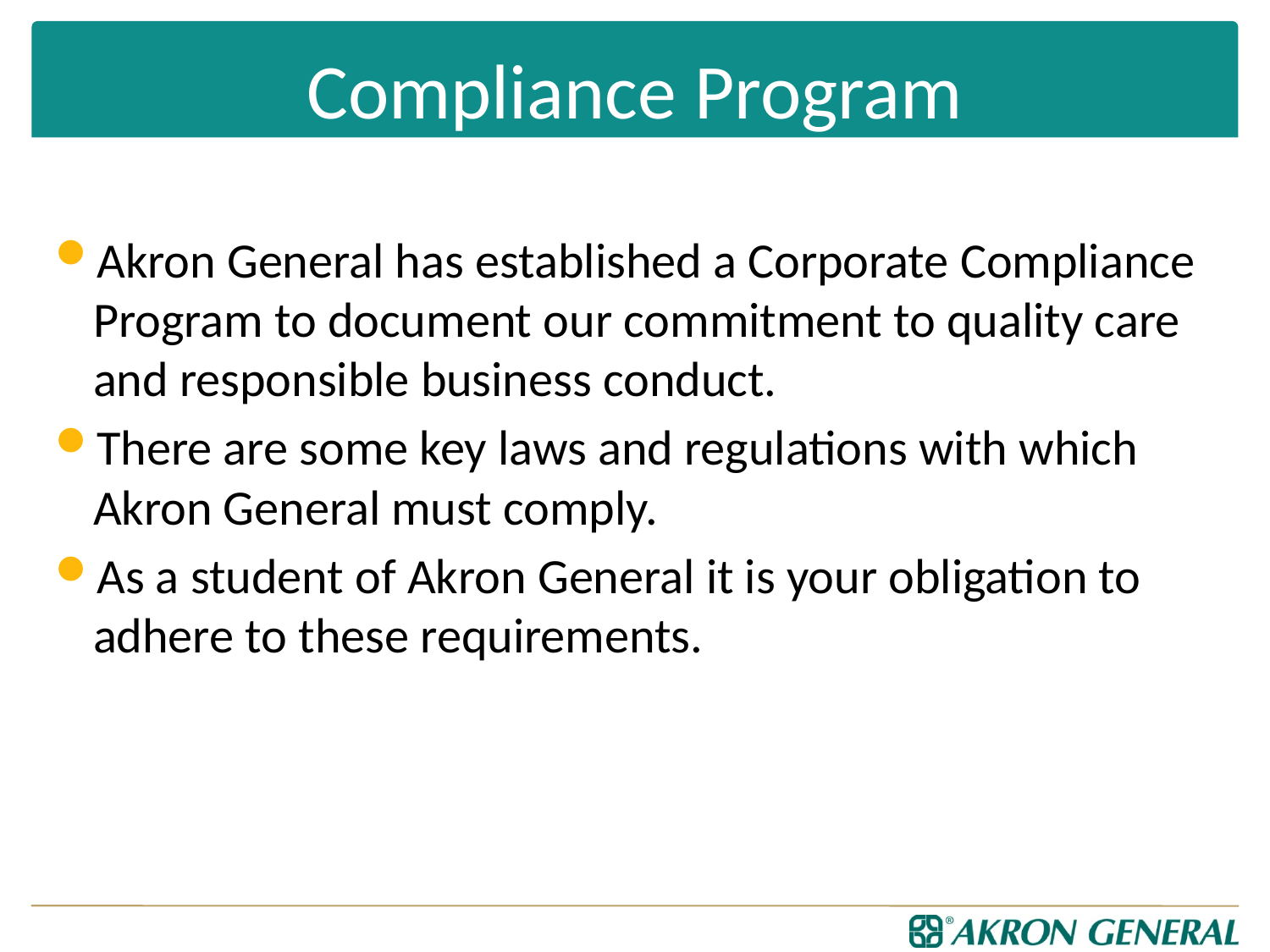

# Compliance Program
Akron General has established a Corporate Compliance Program to document our commitment to quality care and responsible business conduct.
There are some key laws and regulations with which Akron General must comply.
As a student of Akron General it is your obligation to adhere to these requirements.